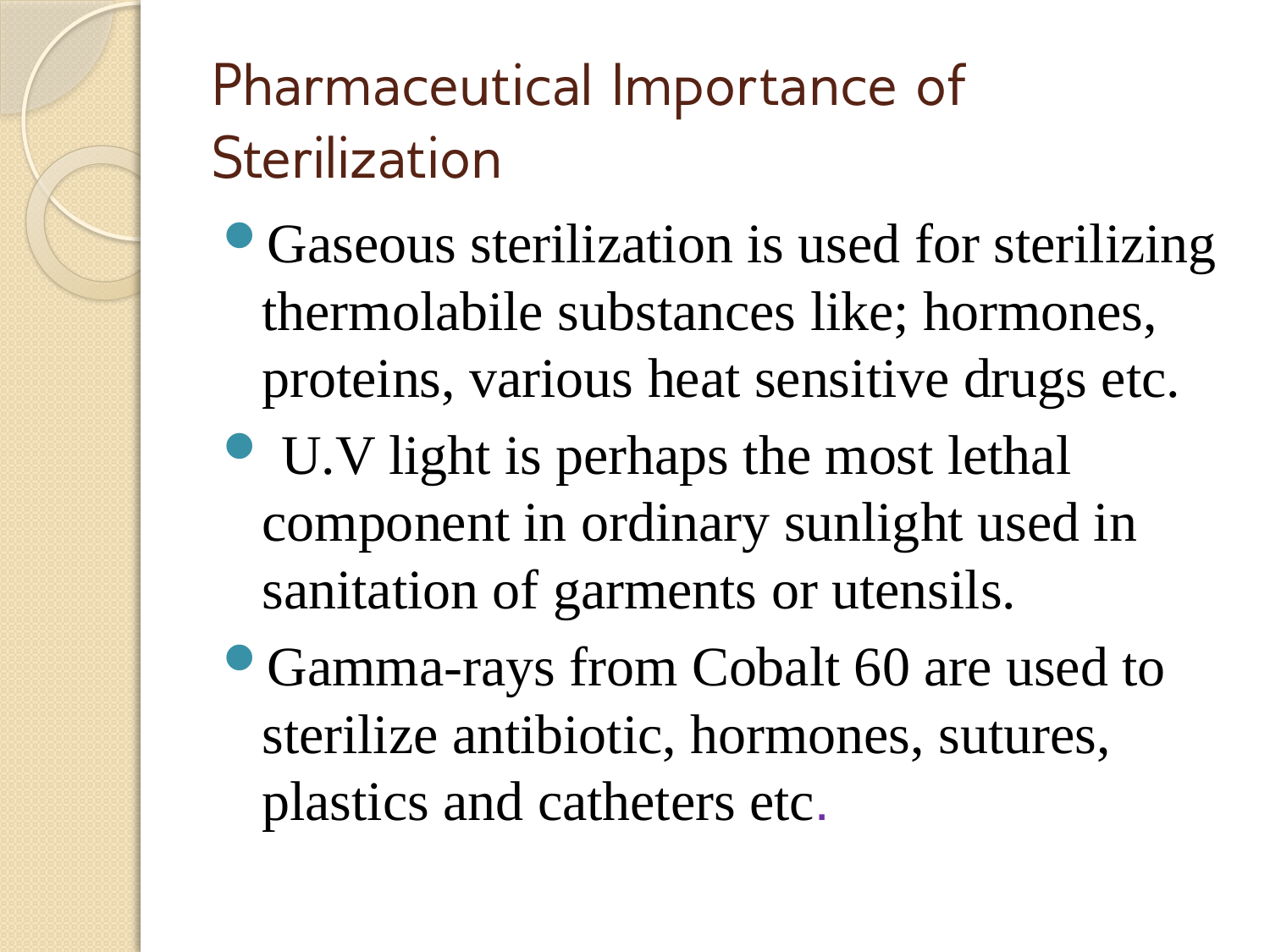

# Pharmaceutical Importance of Sterilization
Gaseous sterilization is used for sterilizing thermolabile substances like; hormones, proteins, various heat sensitive drugs etc.
 U.V light is perhaps the most lethal component in ordinary sunlight used in sanitation of garments or utensils.
Gamma-rays from Cobalt 60 are used to sterilize antibiotic, hormones, sutures, plastics and catheters etc.